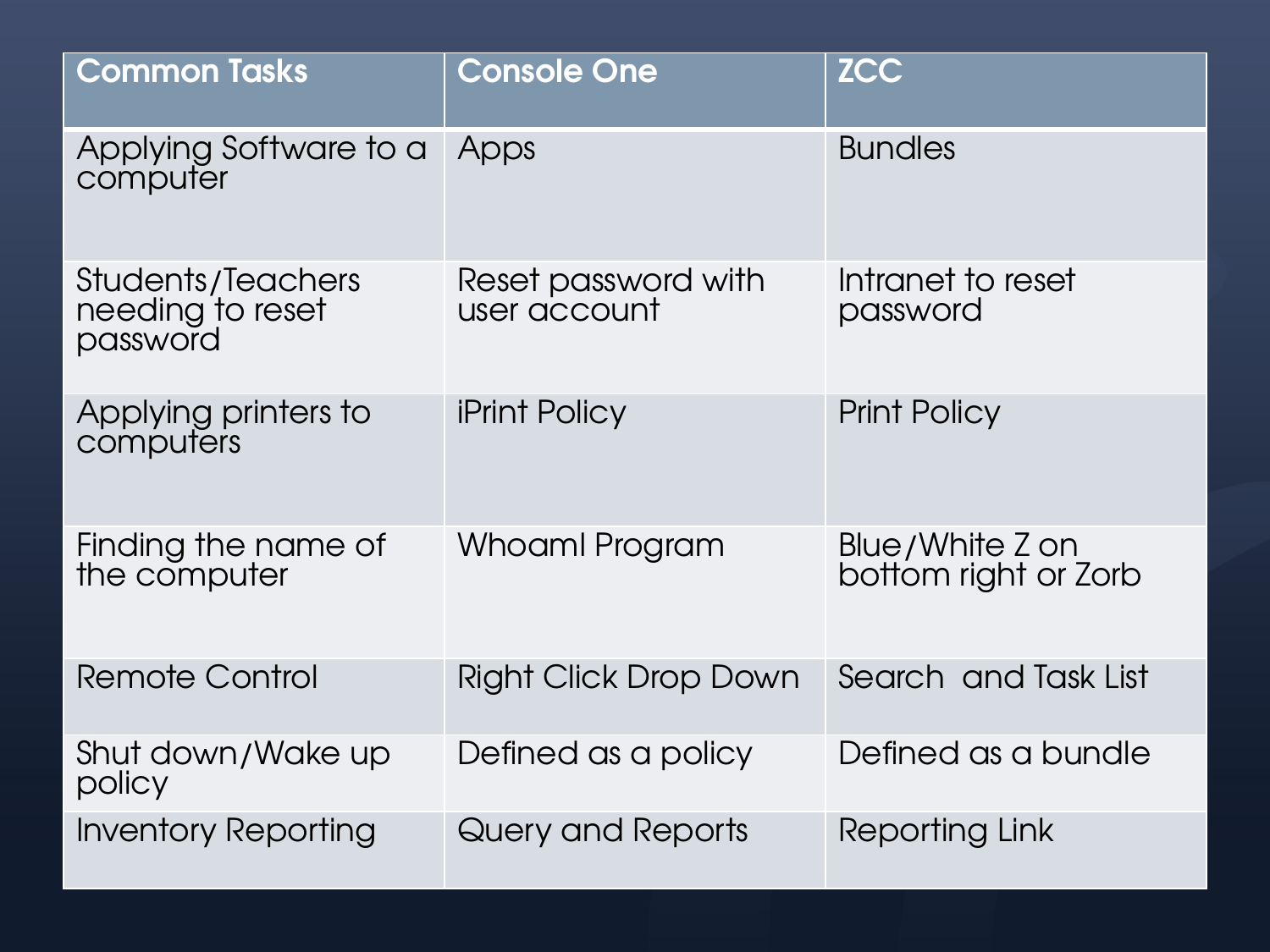

| Common Tasks | Console One | ZCC |
| --- | --- | --- |
| Applying Software to a computer | Apps | Bundles |
| Students/Teachers needing to reset password | Reset password with user account | Intranet to reset password |
| Applying printers to computers | iPrint Policy | Print Policy |
| Finding the name of the computer | WhoamI Program | Blue/White Z on bottom right or Zorb |
| Remote Control | Right Click Drop Down | Search and Task List |
| Shut down/Wake up policy | Defined as a policy | Defined as a bundle |
| Inventory Reporting | Query and Reports | Reporting Link |